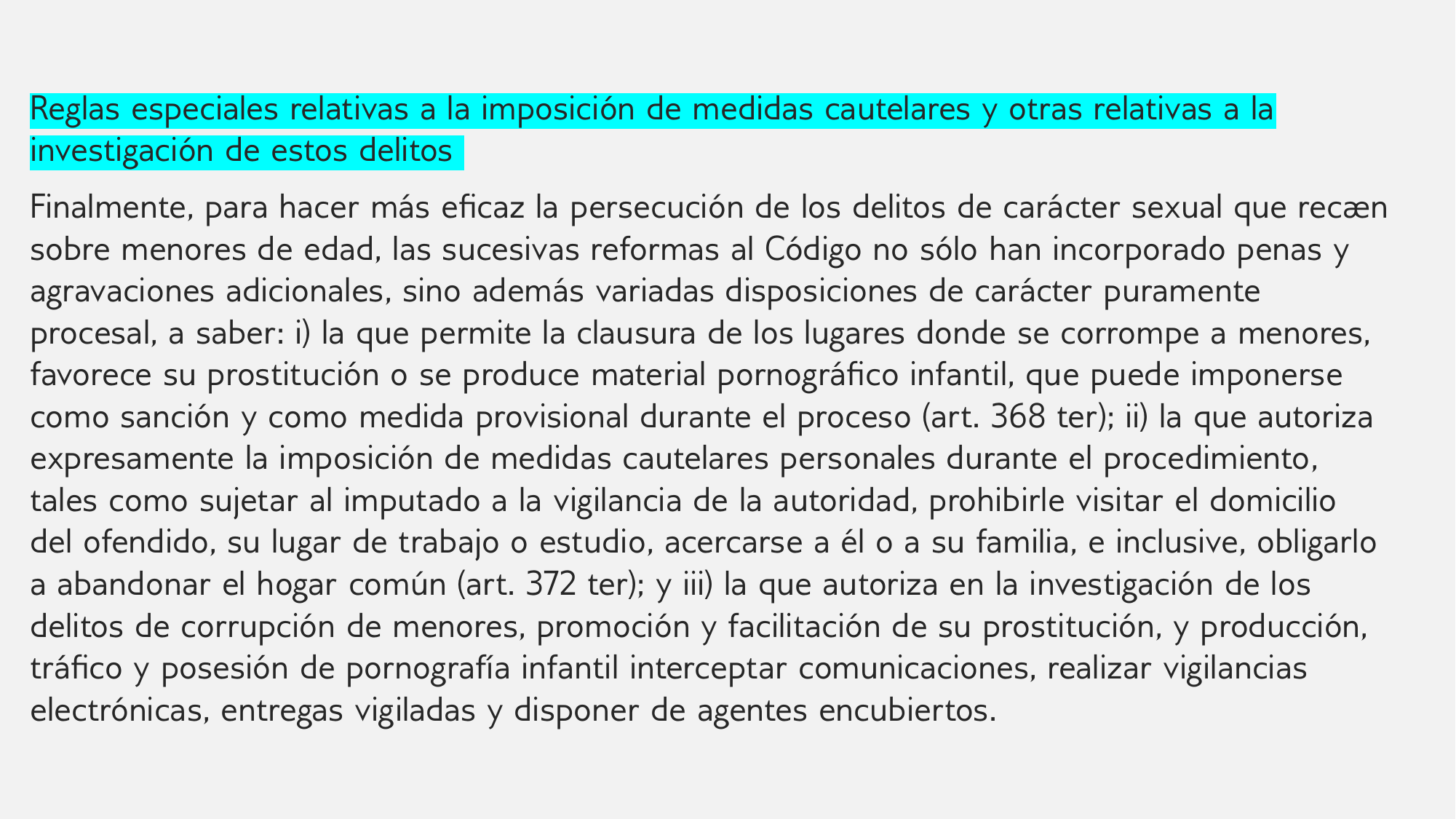

Reglas especiales relativas a la imposición de medidas cautelares y otras relativas a la investigación de estos delitos
Finalmente, para hacer más eficaz la persecución de los delitos de carácter sexual que recaen sobre menores de edad, las sucesivas reformas al Código no sólo han incorporado penas y agravaciones adicionales, sino además variadas disposiciones de carácter puramente procesal, a saber: i) la que permite la clausura de los lugares donde se corrompe a menores, favorece su prostitución o se produce material pornográfico infantil, que puede imponerse como sanción y como medida provisional durante el proceso (art. 368 ter); ii) la que autoriza expresamente la imposición de medidas cautelares personales durante el procedimiento, tales como sujetar al imputado a la vigilancia de la autoridad, prohibirle visitar el domicilio del ofendido, su lugar de trabajo o estudio, acercarse a él o a su familia, e inclusive, obligarlo a abandonar el hogar común (art. 372 ter); y iii) la que autoriza en la investigación de los delitos de corrupción de menores, promoción y facilitación de su prostitución, y producción, tráfico y posesión de pornografía infantil interceptar comunicaciones, realizar vigilancias electrónicas, entregas vigiladas y disponer de agentes encubiertos.